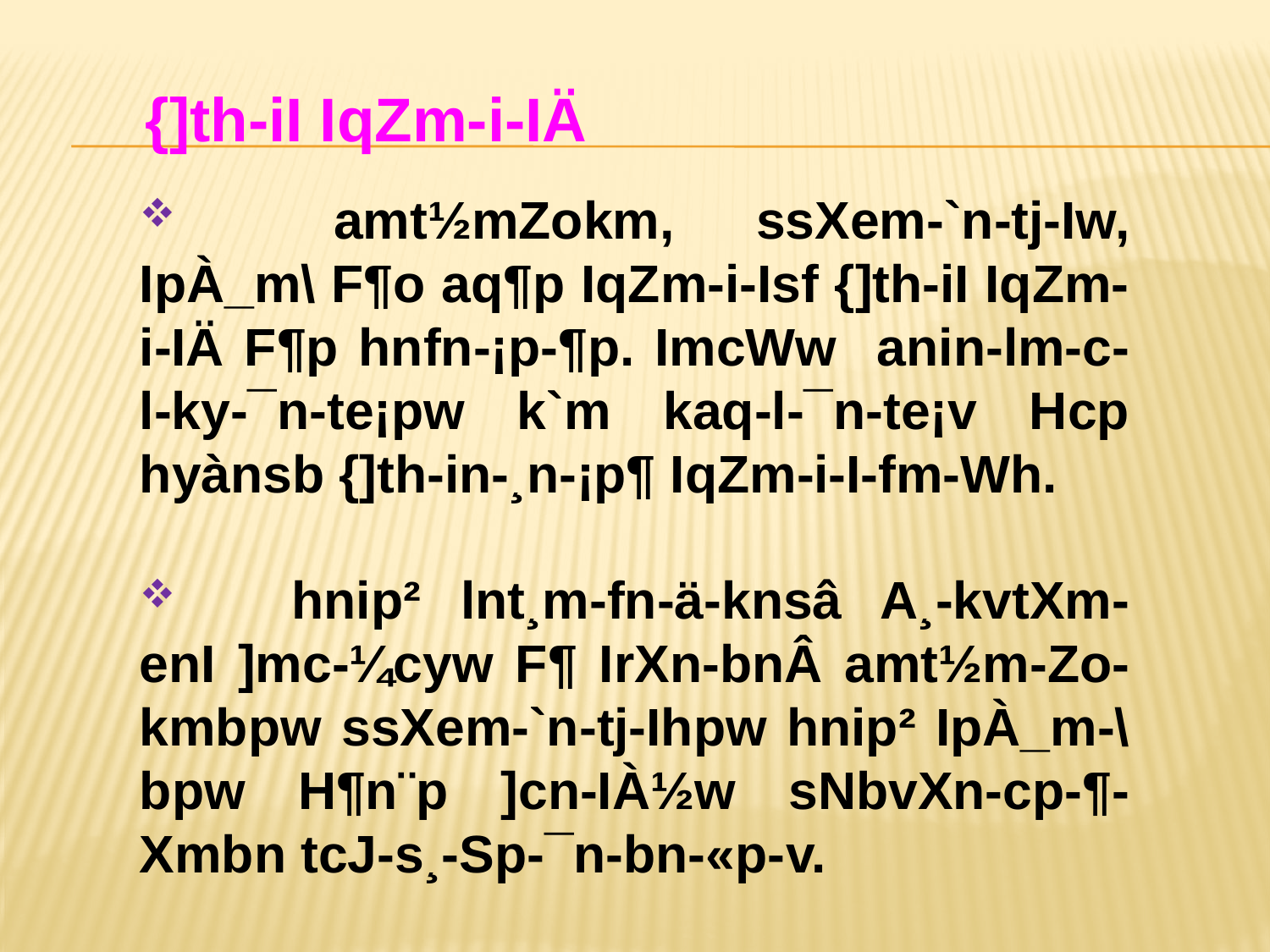

{]th-iI IqZm-i-IÄ
 	amt½mZokm, ssXem-`n-tj-Iw, IpÀ_m\ F¶o aq¶p IqZm-i-Isf {]th-iI IqZm-i-IÄ F¶p hnfn-¡p-¶p. ImcWw  anin-lm-c-l-ky-¯n-te¡pw k`m kaq-l-¯n-te¡v Hcp hyànsb {]th-in-¸n-¡p¶ IqZm-i-I-fm-Wh.

 	hnip² lnt¸m-fn-ä-knsâ A¸-kvtXm-enI ]mc-¼cyw F¶ IrXn-bnÂ amt½m-Zo-kmbpw ssXem-`n-tj-Ihpw hnip² IpÀ_m-\bpw H¶n¨p ]cn-IÀ½w sNbvXn-cp-¶-Xmbn tcJ-s¸-Sp-¯n-bn-«p-­v.